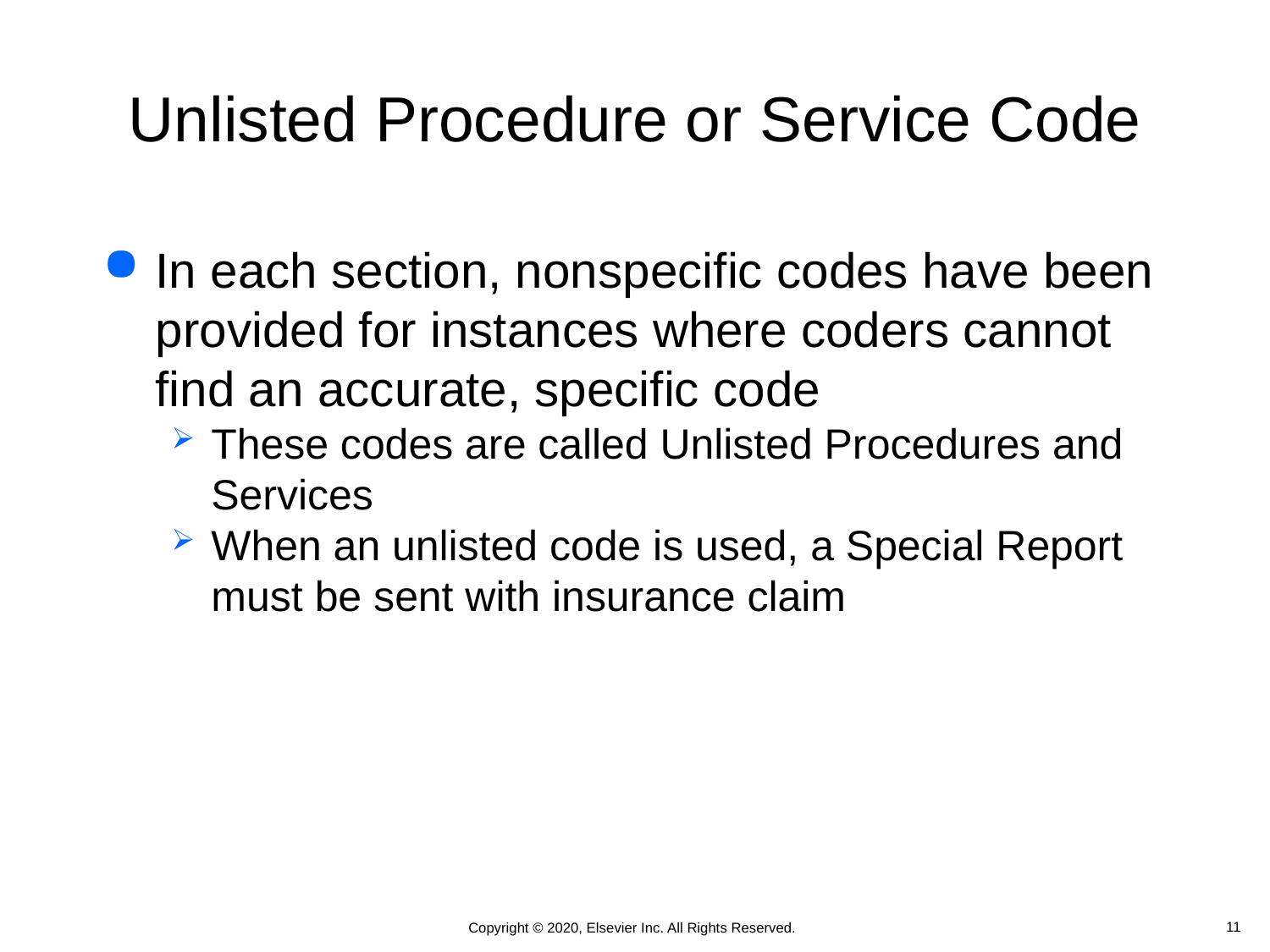

# Unlisted Procedure or Service Code
In each section, nonspecific codes have been provided for instances where coders cannot find an accurate, specific code
These codes are called Unlisted Procedures and Services
When an unlisted code is used, a Special Report must be sent with insurance claim
 11